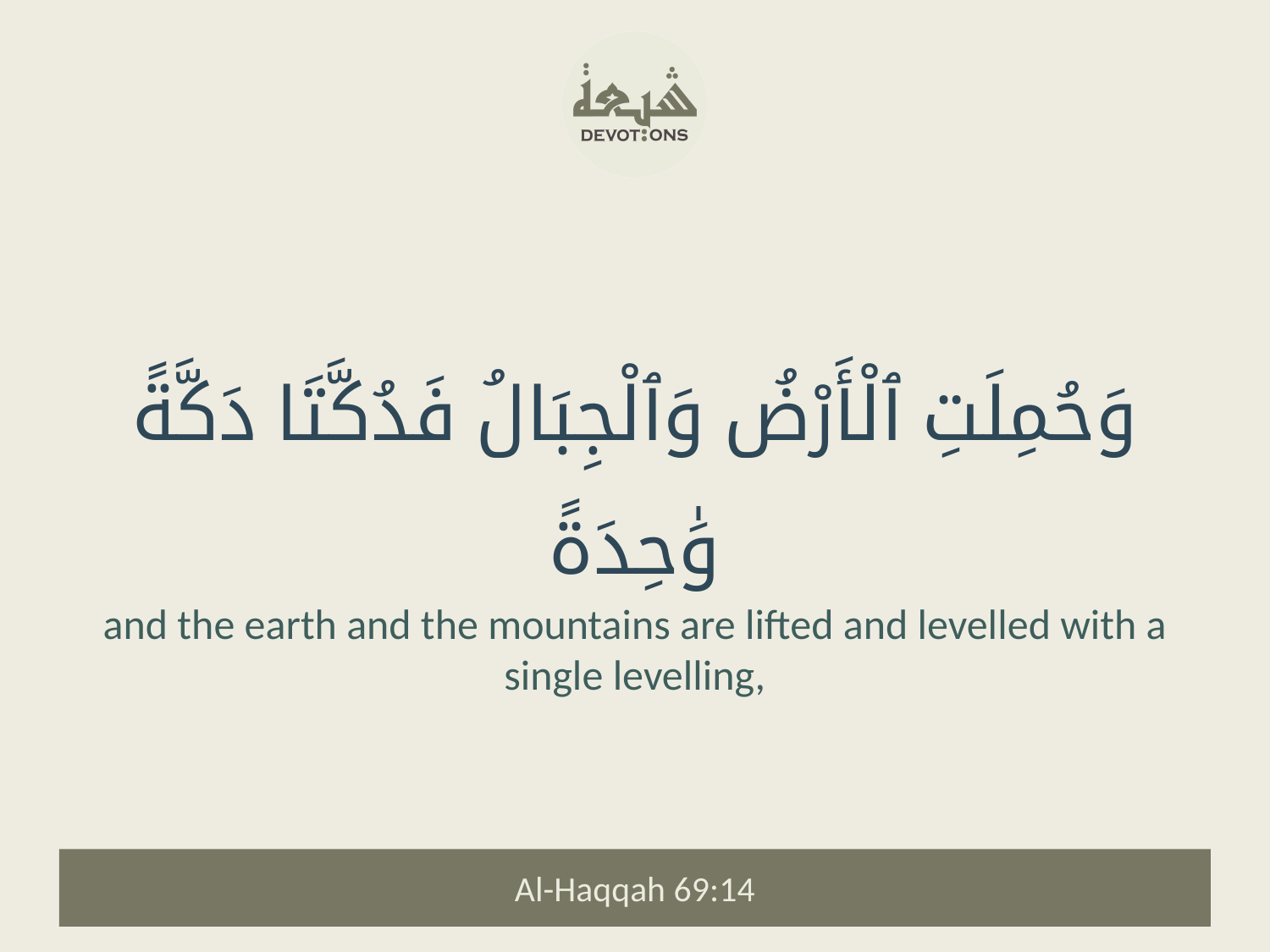

وَحُمِلَتِ ٱلْأَرْضُ وَٱلْجِبَالُ فَدُكَّتَا دَكَّةً وَٰحِدَةً
and the earth and the mountains are lifted and levelled with a single levelling,
Al-Haqqah 69:14